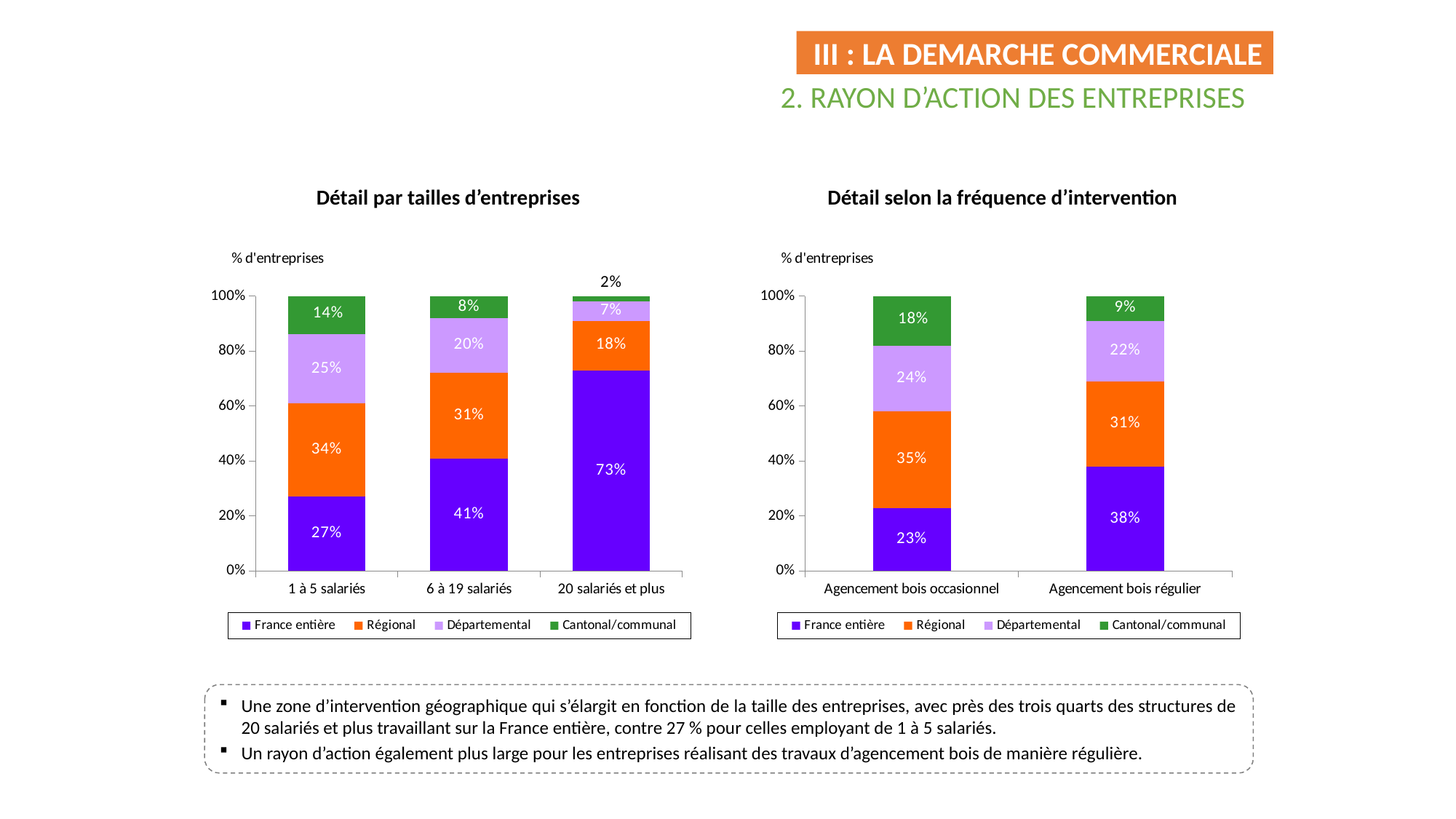

III : LA DEMARCHE COMMERCIALE
2. RAYON D’ACTION DES ENTREPRISES
Détail par tailles d’entreprises
Détail selon la fréquence d’intervention

### Chart

| Category | France entière | Régional | Départemental | Cantonal/communal |
|---|---|---|---|---|
| 1 à 5 salariés | 0.27 | 0.34 | 0.25 | 0.14 |
| 6 à 19 salariés | 0.4100000000000001 | 0.3100000000000001 | 0.2 | 0.08000000000000003 |
| 20 salariés et plus | 0.7300000000000002 | 0.18000000000000005 | 0.07000000000000002 | 0.020000000000000007 |

### Chart

| Category | France entière | Régional | Départemental | Cantonal/communal |
|---|---|---|---|---|
| Agencement bois occasionnel | 0.23 | 0.3500000000000001 | 0.24000000000000005 | 0.18000000000000005 |
| Agencement bois régulier | 0.3800000000000001 | 0.3100000000000001 | 0.22 | 0.09000000000000002 |
Une zone d’intervention géographique qui s’élargit en fonction de la taille des entreprises, avec près des trois quarts des structures de 20 salariés et plus travaillant sur la France entière, contre 27 % pour celles employant de 1 à 5 salariés.
Un rayon d’action également plus large pour les entreprises réalisant des travaux d’agencement bois de manière régulière.
20/60